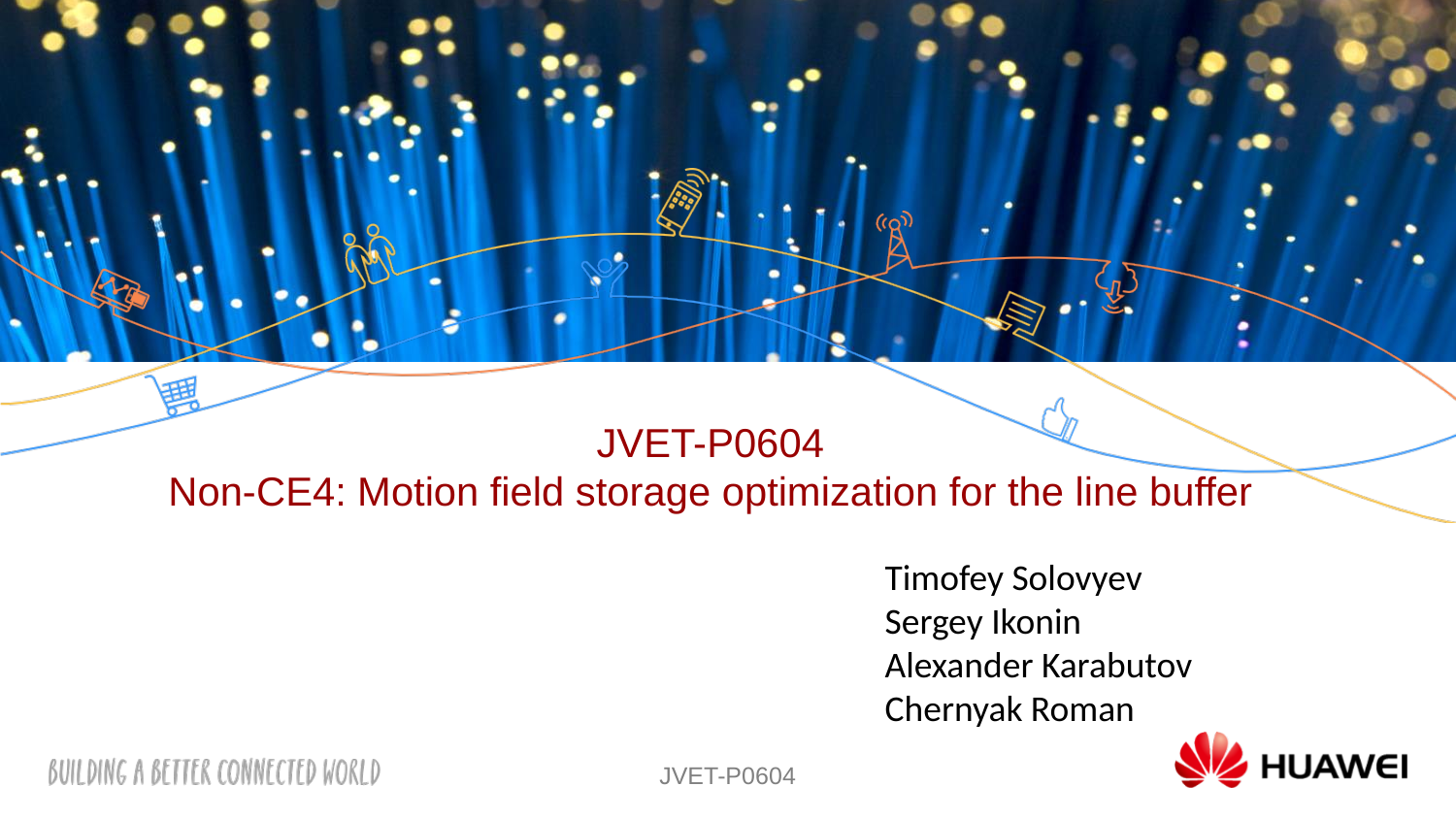

# JVET-P0604 Non-CE4: Motion field storage optimization for the line buffer
Timofey Solovyev
Sergey Ikonin
Alexander Karabutov
Chernyak Roman